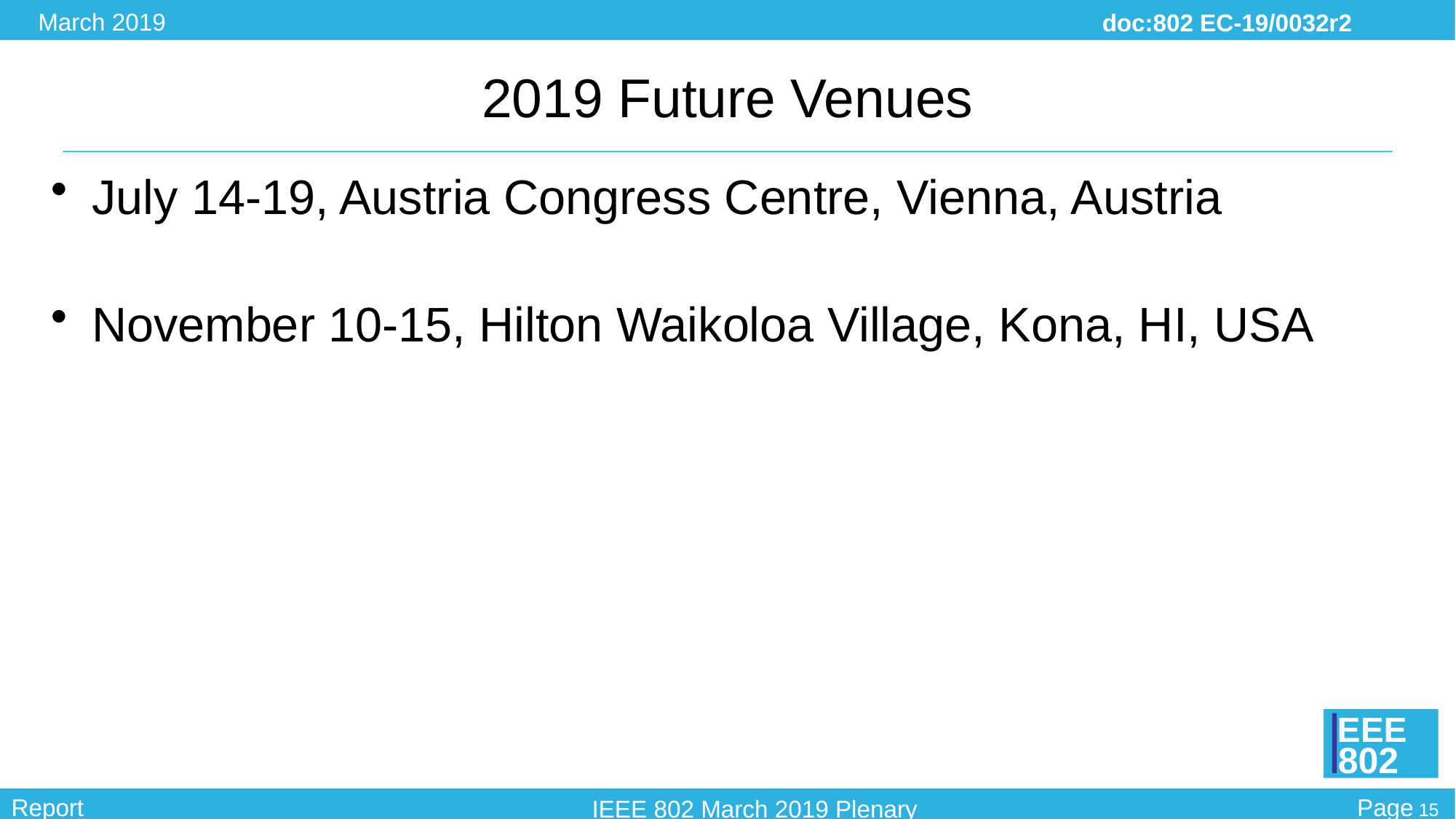

# 2019 Future Venues
July 14-19, Austria Congress Centre, Vienna, Austria

November 10-15, Hilton Waikoloa Village, Kona, HI, USA